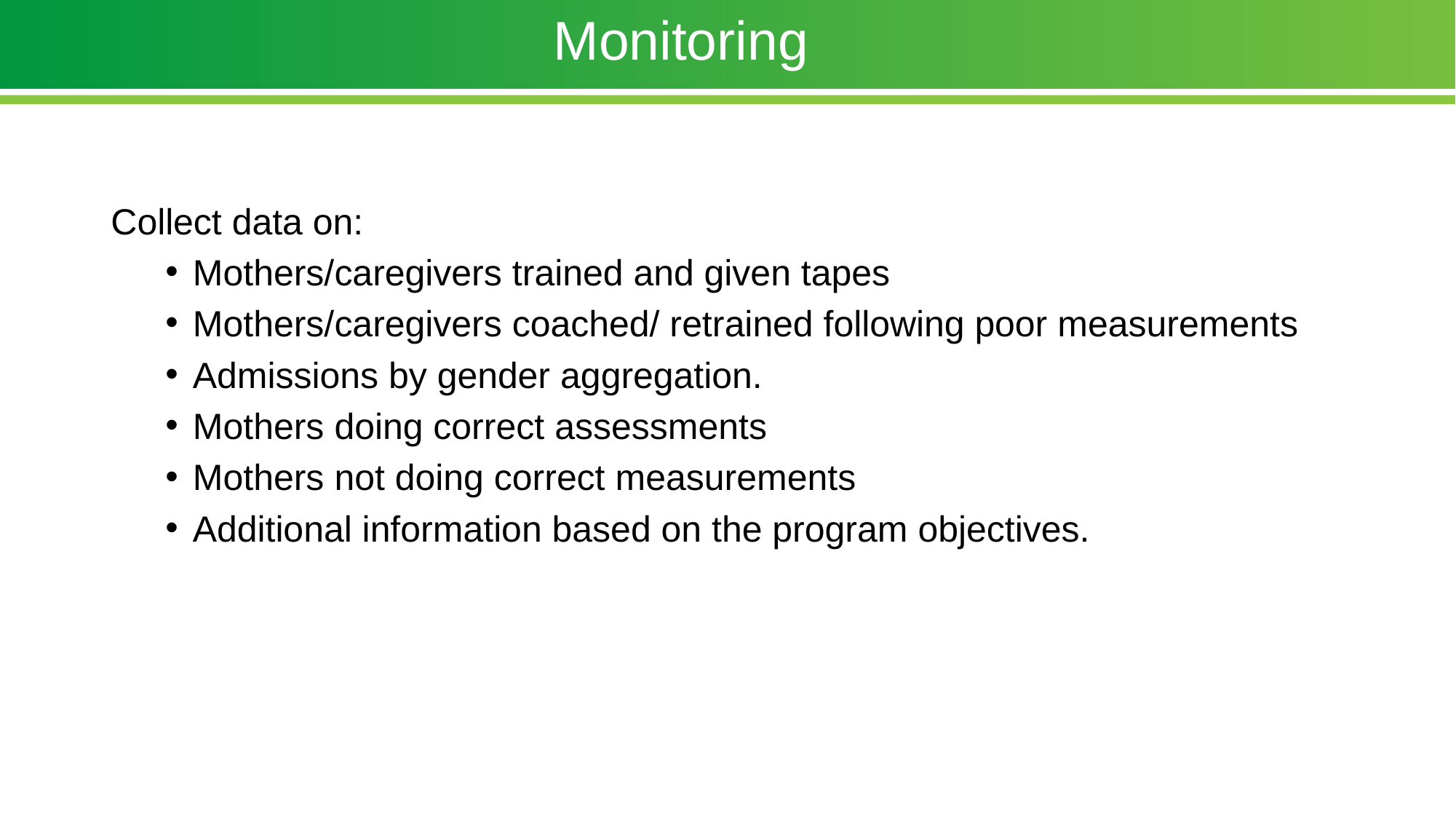

# Monitoring
Collect data on:
Mothers/caregivers trained and given tapes
Mothers/caregivers coached/ retrained following poor measurements
Admissions by gender aggregation.
Mothers doing correct assessments
Mothers not doing correct measurements
Additional information based on the program objectives.